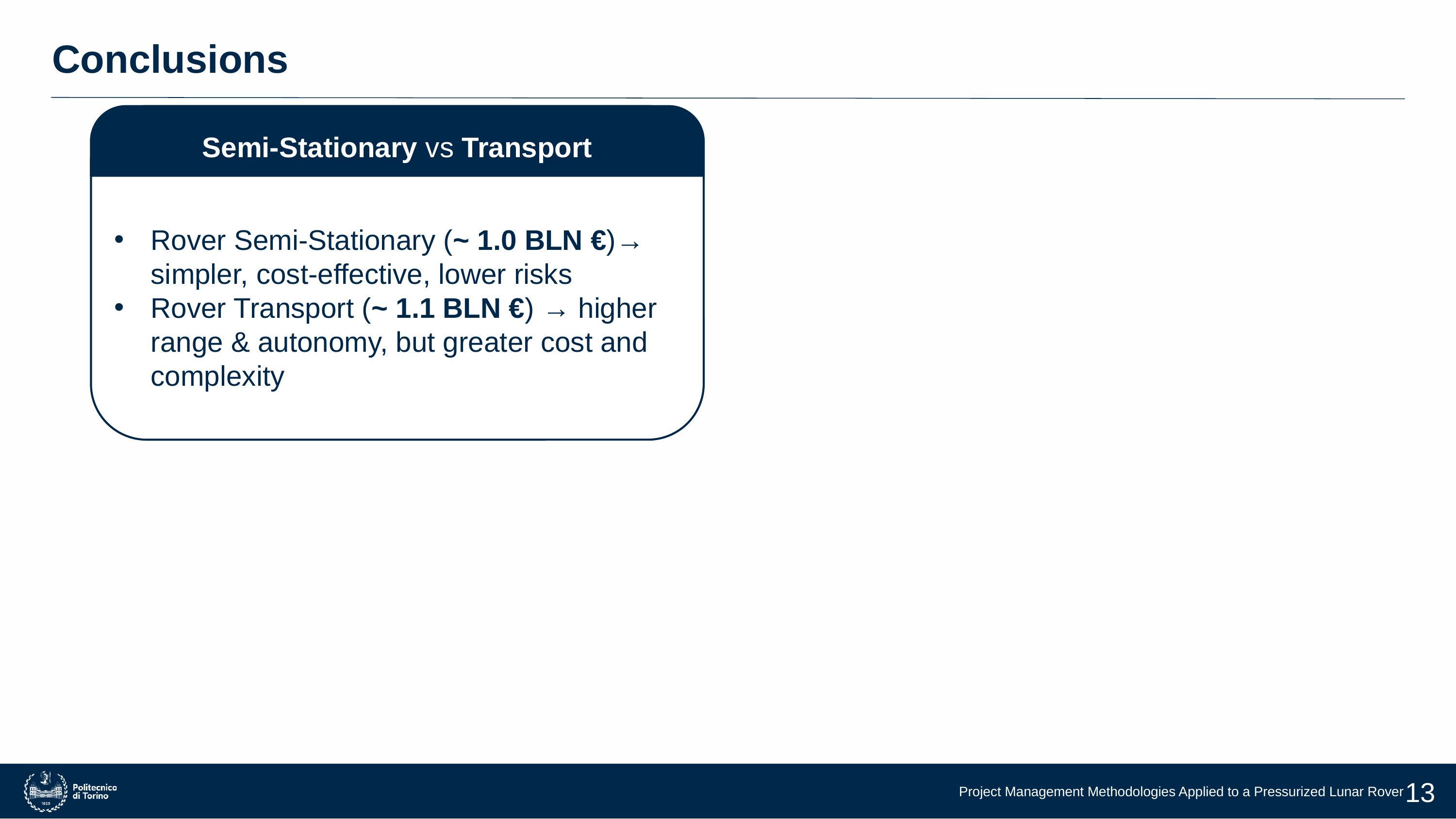

Conclusions

Semi-Stationary vs Transport

Rover Semi-Stationary (~ 1.0 BLN €)→ simpler, cost-effective, lower risks
Rover Transport (~ 1.1 BLN €) → higher range & autonomy, but greater cost and complexity

13

Project Management Methodologies Applied to a Pressurized Lunar Rover